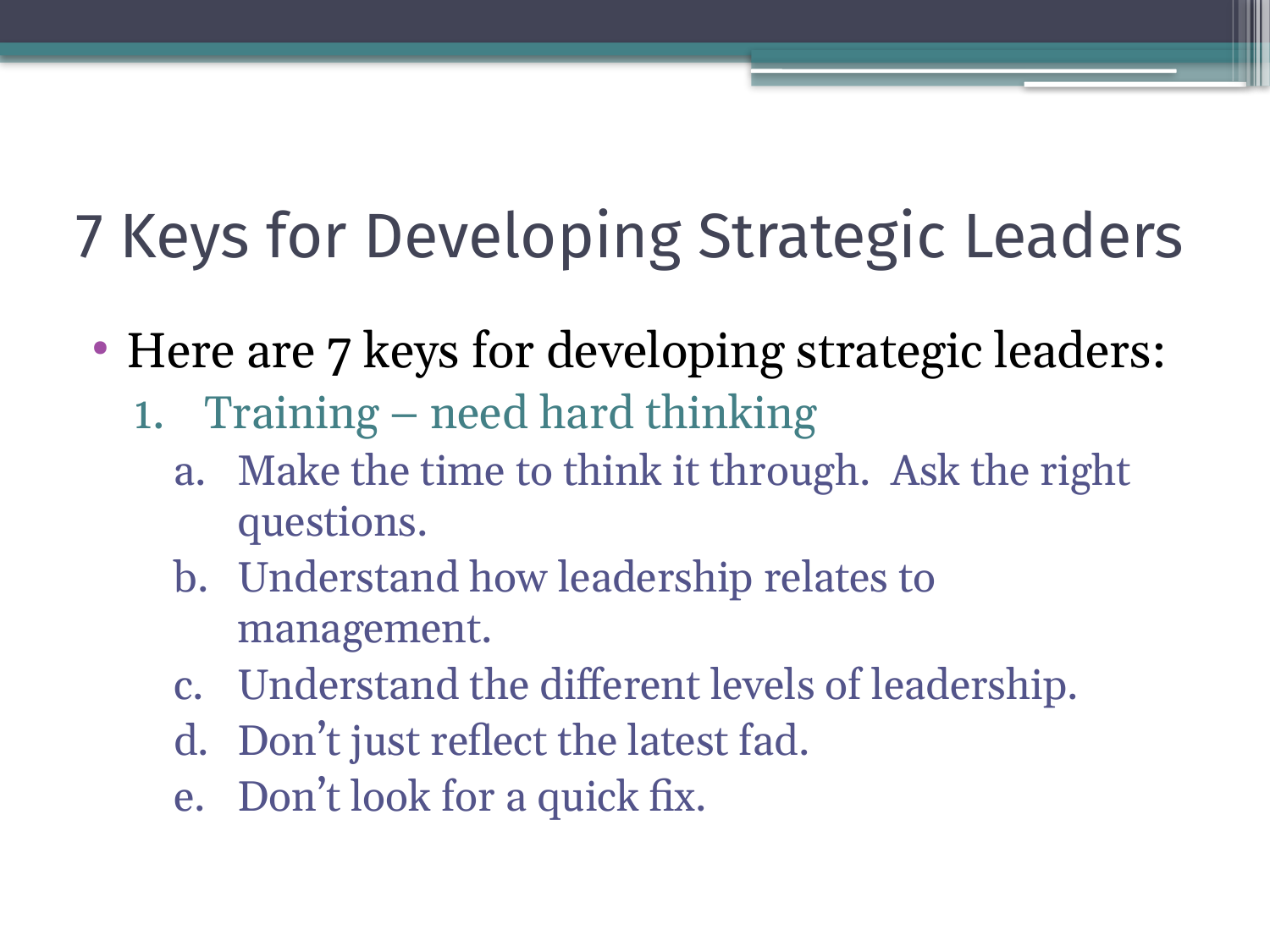

# 7 Keys for Developing Strategic Leaders
Here are 7 keys for developing strategic leaders:
Training – need hard thinking
Make the time to think it through.  Ask the right questions.
Understand how leadership relates to management.
Understand the different levels of leadership.
Don’t just reflect the latest fad.
Don’t look for a quick fix.